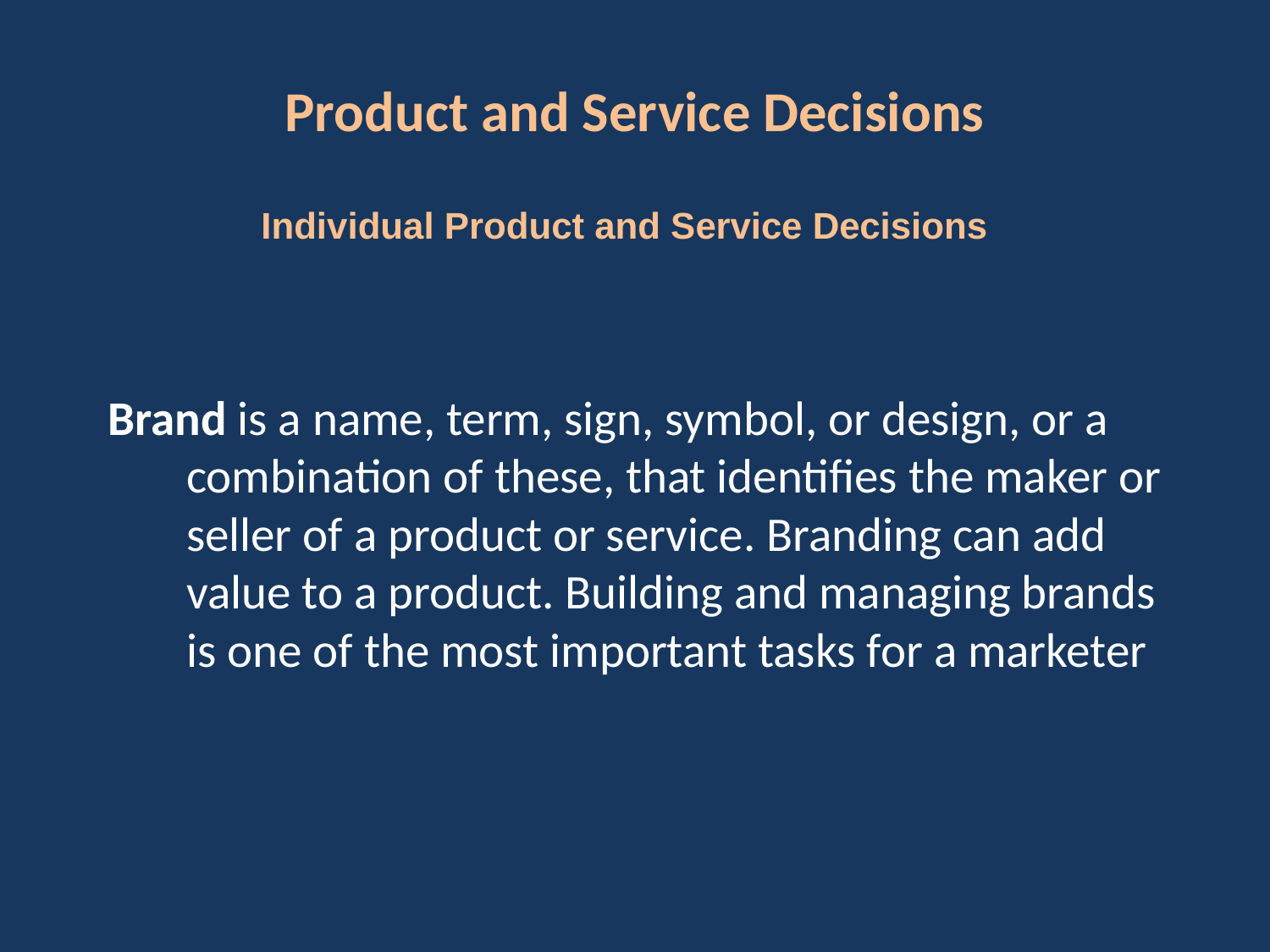

# Product and Service Decisions
Individual Product and Service Decisions
Brand is a name, term, sign, symbol, or design, or a combination of these, that identifies the maker or seller of a product or service. Branding can add value to a product. Building and managing brands is one of the most important tasks for a marketer